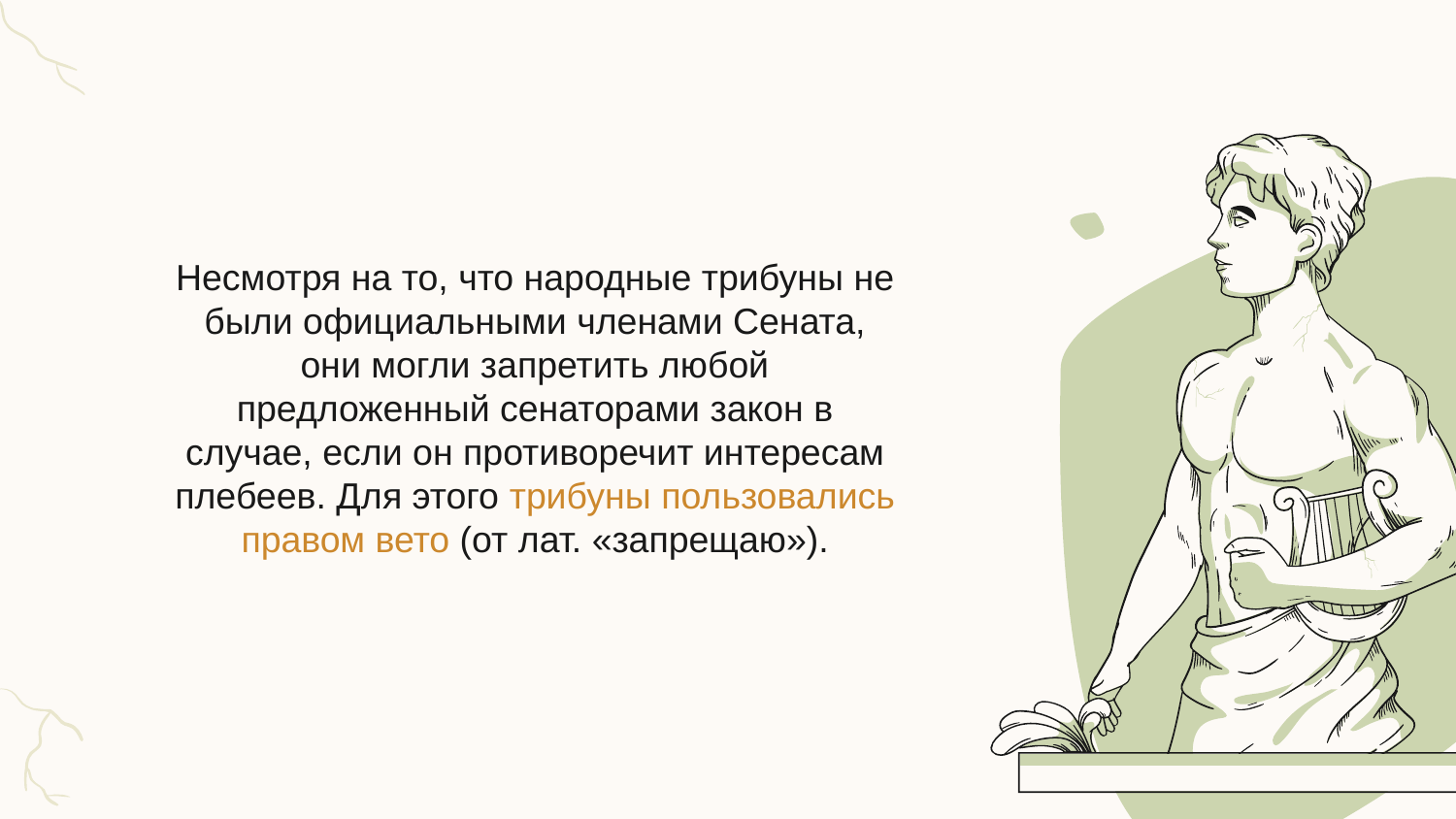

Несмотря на то, что народные трибуны не были официальными членами Сената, они могли запретить любой предложенный сенаторами закон в случае, если он противоречит интересам плебеев. Для этого трибуны пользовались правом вето (от лат. «запрещаю»).